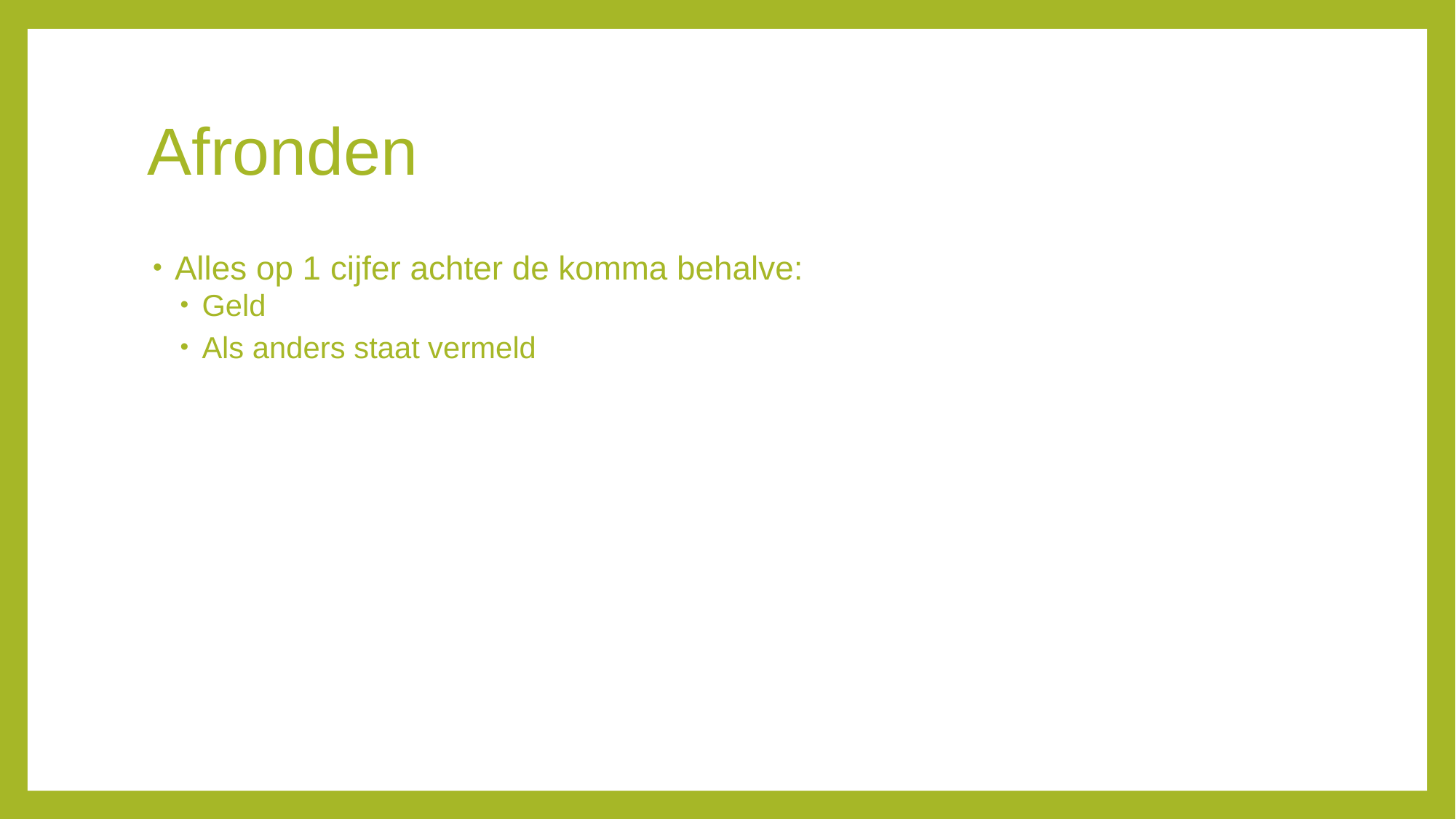

# Afronden
Alles op 1 cijfer achter de komma behalve:
Geld
Als anders staat vermeld